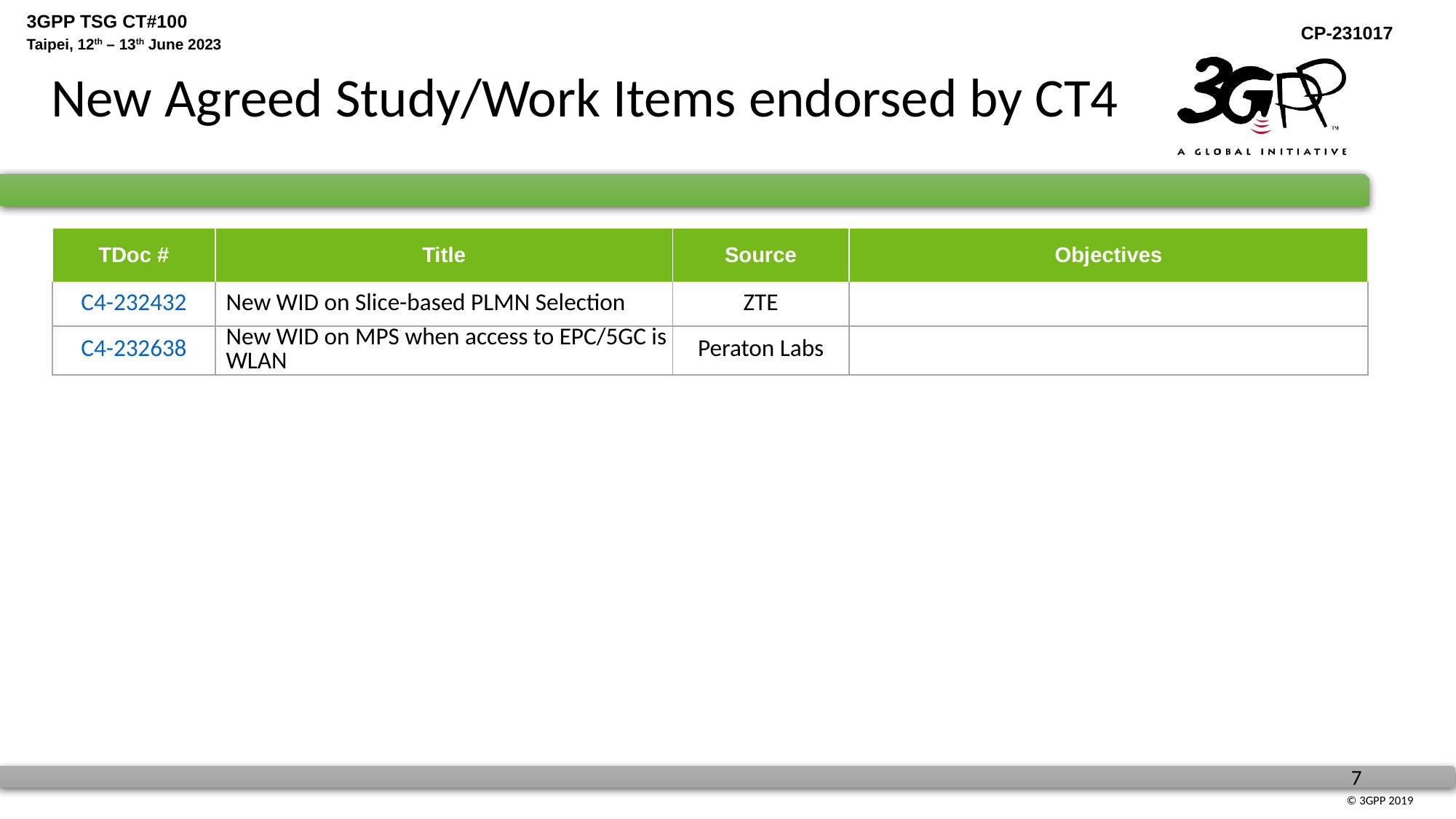

# New Agreed Study/Work Items endorsed by CT4
| TDoc # | Title | Source | Objectives |
| --- | --- | --- | --- |
| C4-232432 | New WID on Slice-based PLMN Selection | ZTE |  |
| C4-232638 | New WID on MPS when access to EPC/5GC is WLAN | Peraton Labs |  |